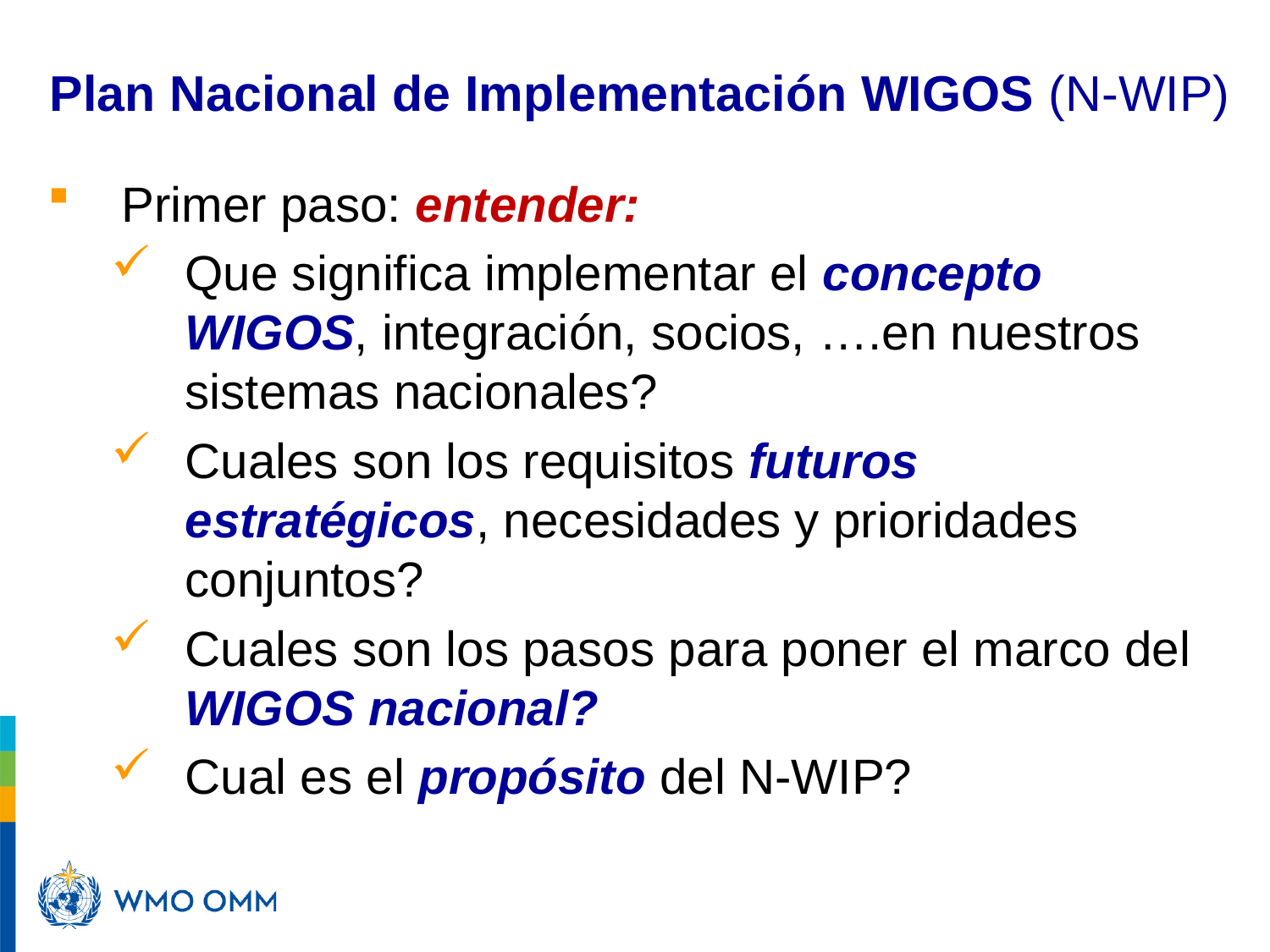

Plan Nacional de Implementación WIGOS (N-WIP)
Primer paso: entender:
Que significa implementar el concepto WIGOS, integración, socios, ….en nuestros sistemas nacionales?
Cuales son los requisitos futuros estratégicos, necesidades y prioridades conjuntos?
Cuales son los pasos para poner el marco del  WIGOS nacional?
Cual es el propósito del N-WIP?